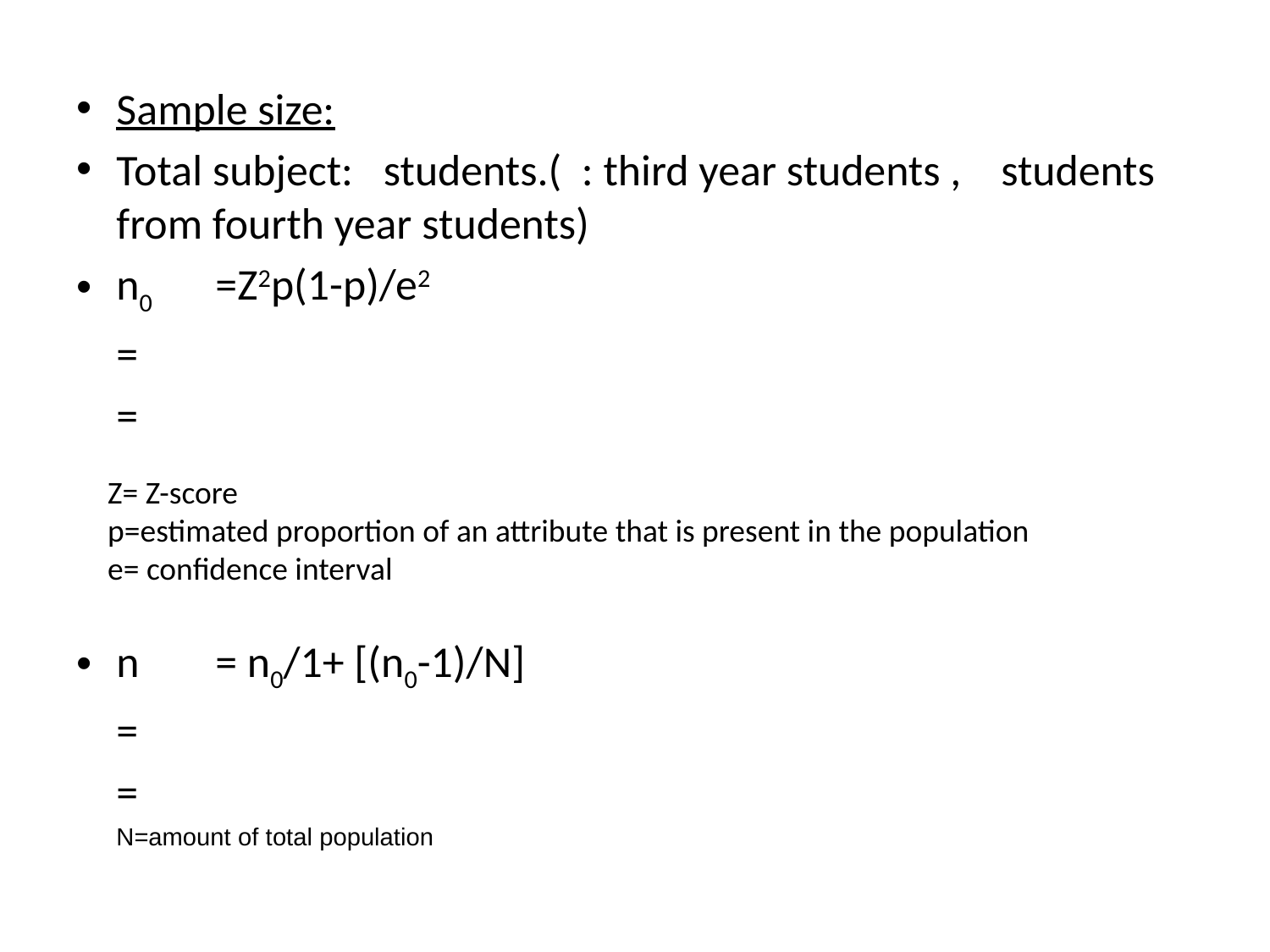

Sample size:
Total subject:   students.(  : third year students ,    students from fourth year students)
n0	=Z2p(1-p)/e2
 		=
		=

n	= n0/1+ [(n0-1)/N]
		=
		=
	N=amount of total population

Z= Z-score
p=estimated proportion of an attribute that is present in the population
e= confidence interval